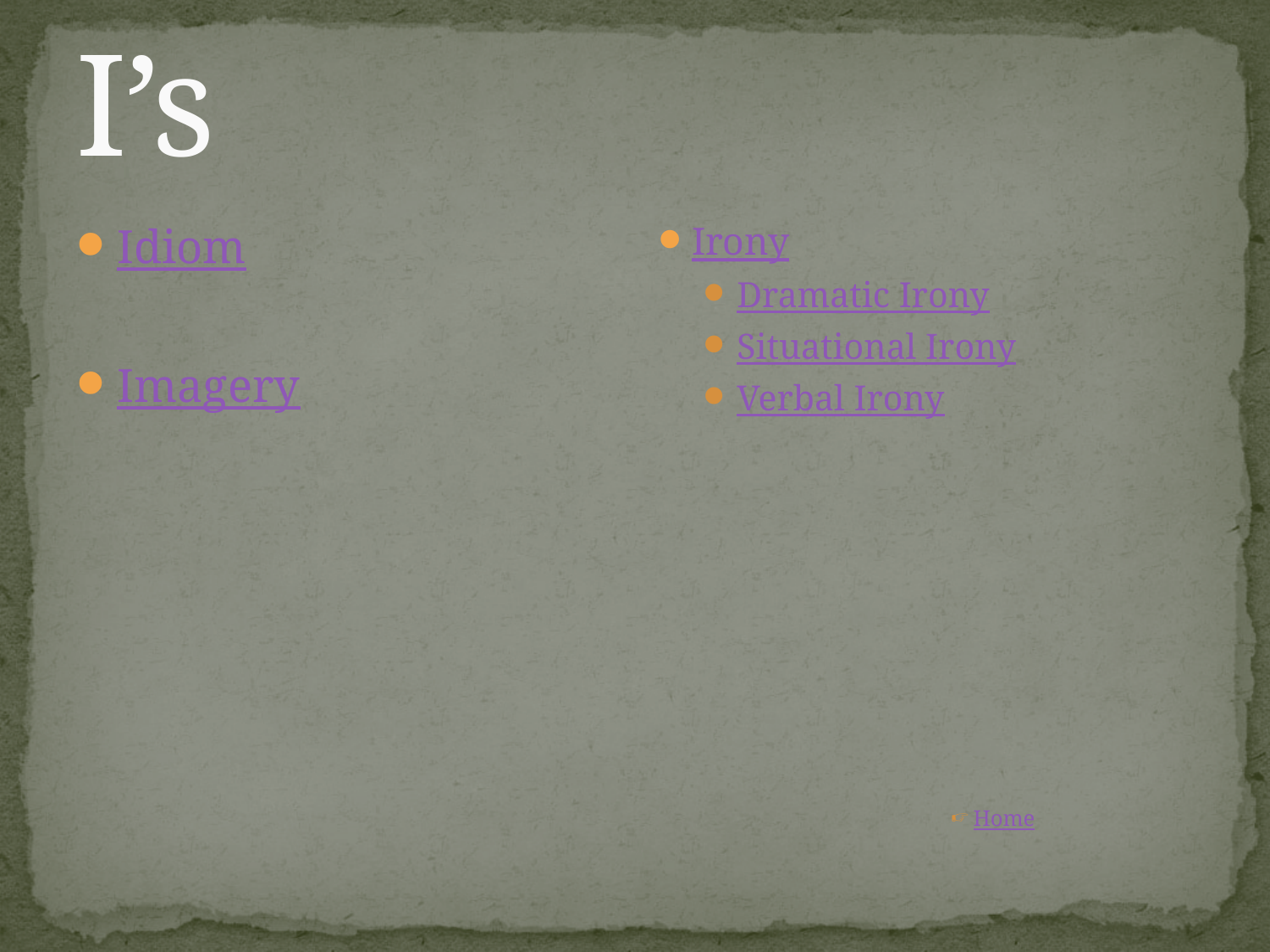

# I’s
Idiom

Imagery
Irony
Dramatic Irony
Situational Irony
Verbal Irony

Home